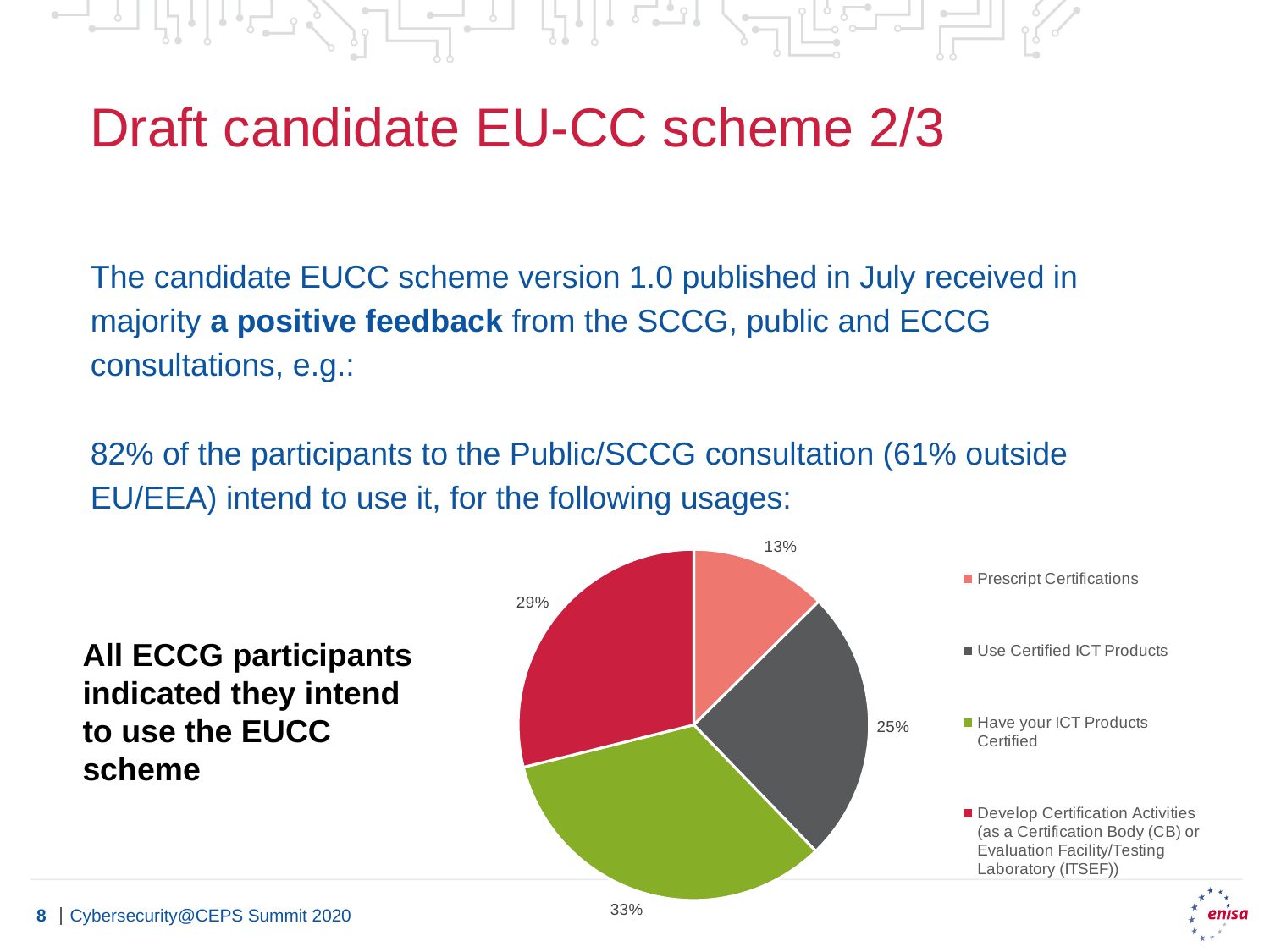

# Draft candidate EU-CC scheme 2/3
The candidate EUCC scheme version 1.0 published in July received in majority a positive feedback from the SCCG, public and ECCG consultations, e.g.:

82% of the participants to the Public/SCCG consultation (61% outside EU/EEA) intend to use it, for the following usages:

### Chart

| Category |  |
|---|---|
| Prescript Certifications | 0.1259259259259259 |
| Use Certified ICT Products | 0.2518518518518518 |
| Have your ICT Products Certified | 0.3333333333333333 |
| Develop Certification Activities (as a Certification Body (CB) or Evaluation Facility/Testing Laboratory (ITSEF)) | 0.28888888888888886 |
All ECCG participants indicated they intend to use the EUCC scheme
Cybersecurity@CEPS Summit 2020